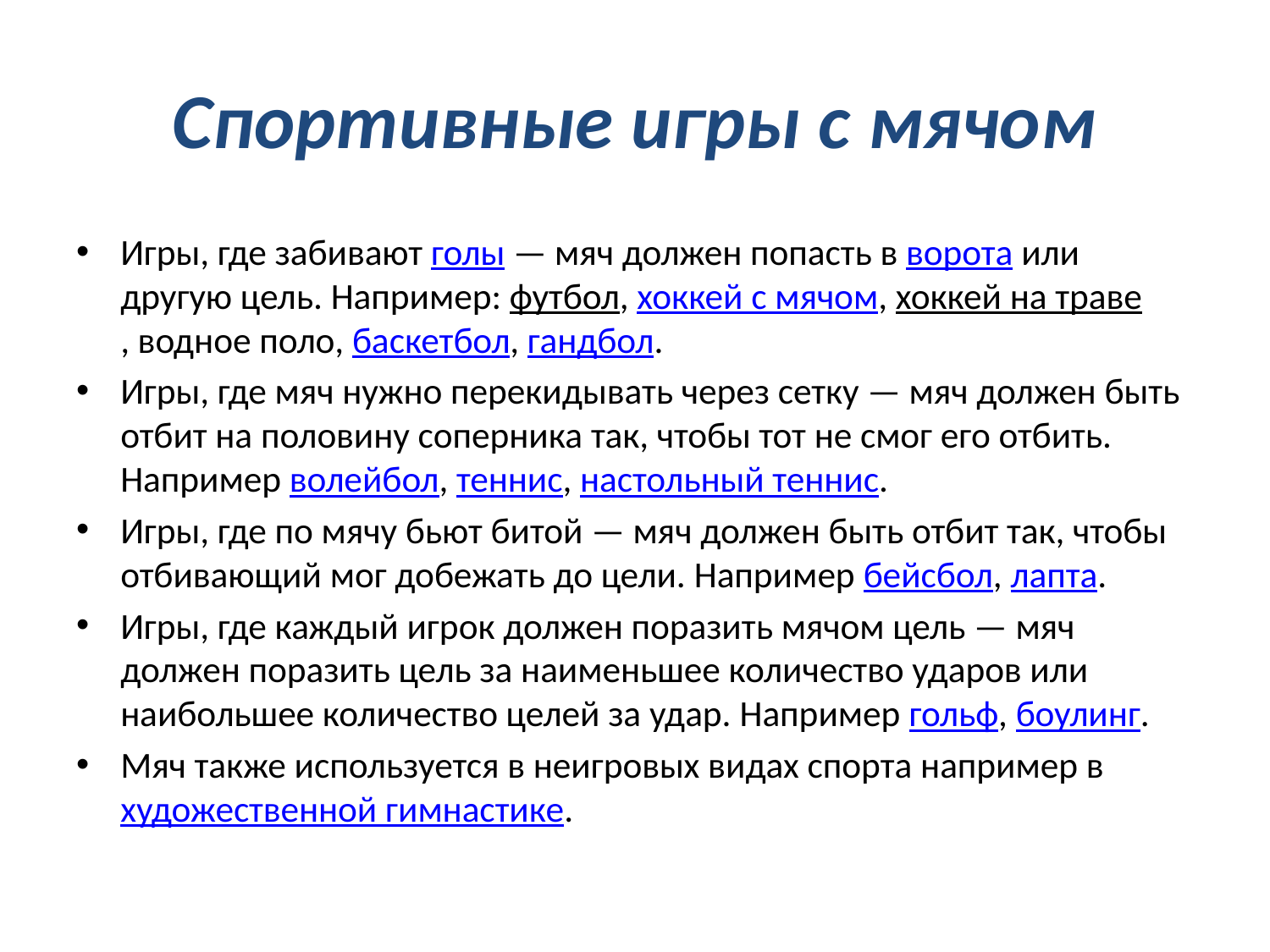

# Спортивные игры с мячом
Игры, где забивают голы — мяч должен попасть в ворота или другую цель. Например: футбол, хоккей с мячом, хоккей на траве, водное поло, баскетбол, гандбол.
Игры, где мяч нужно перекидывать через сетку — мяч должен быть отбит на половину соперника так, чтобы тот не смог его отбить. Например волейбол, теннис, настольный теннис.
Игры, где по мячу бьют битой — мяч должен быть отбит так, чтобы отбивающий мог добежать до цели. Например бейсбол, лапта.
Игры, где каждый игрок должен поразить мячом цель — мяч должен поразить цель за наименьшее количество ударов или наибольшее количество целей за удар. Например гольф, боулинг.
Мяч также используется в неигровых видах спорта например в художественной гимнастике.